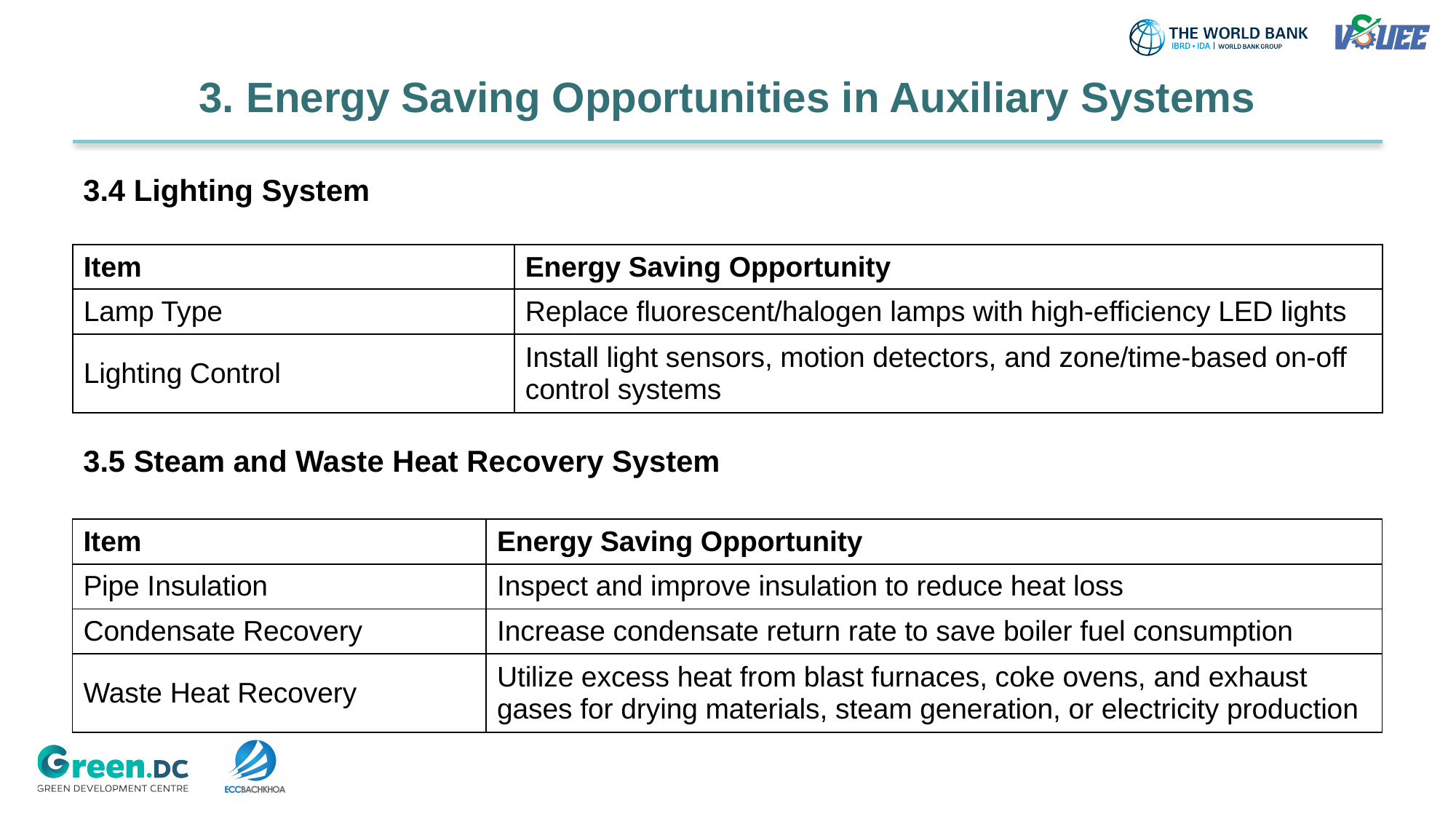

# 3. Energy Saving Opportunities in Auxiliary Systems
3.4 Lighting System
| Item | Energy Saving Opportunity |
| --- | --- |
| Lamp Type | Replace fluorescent/halogen lamps with high-efficiency LED lights |
| Lighting Control | Install light sensors, motion detectors, and zone/time-based on-off control systems |
3.5 Steam and Waste Heat Recovery System
| Item | Energy Saving Opportunity |
| --- | --- |
| Pipe Insulation | Inspect and improve insulation to reduce heat loss |
| Condensate Recovery | Increase condensate return rate to save boiler fuel consumption |
| Waste Heat Recovery | Utilize excess heat from blast furnaces, coke ovens, and exhaust gases for drying materials, steam generation, or electricity production |